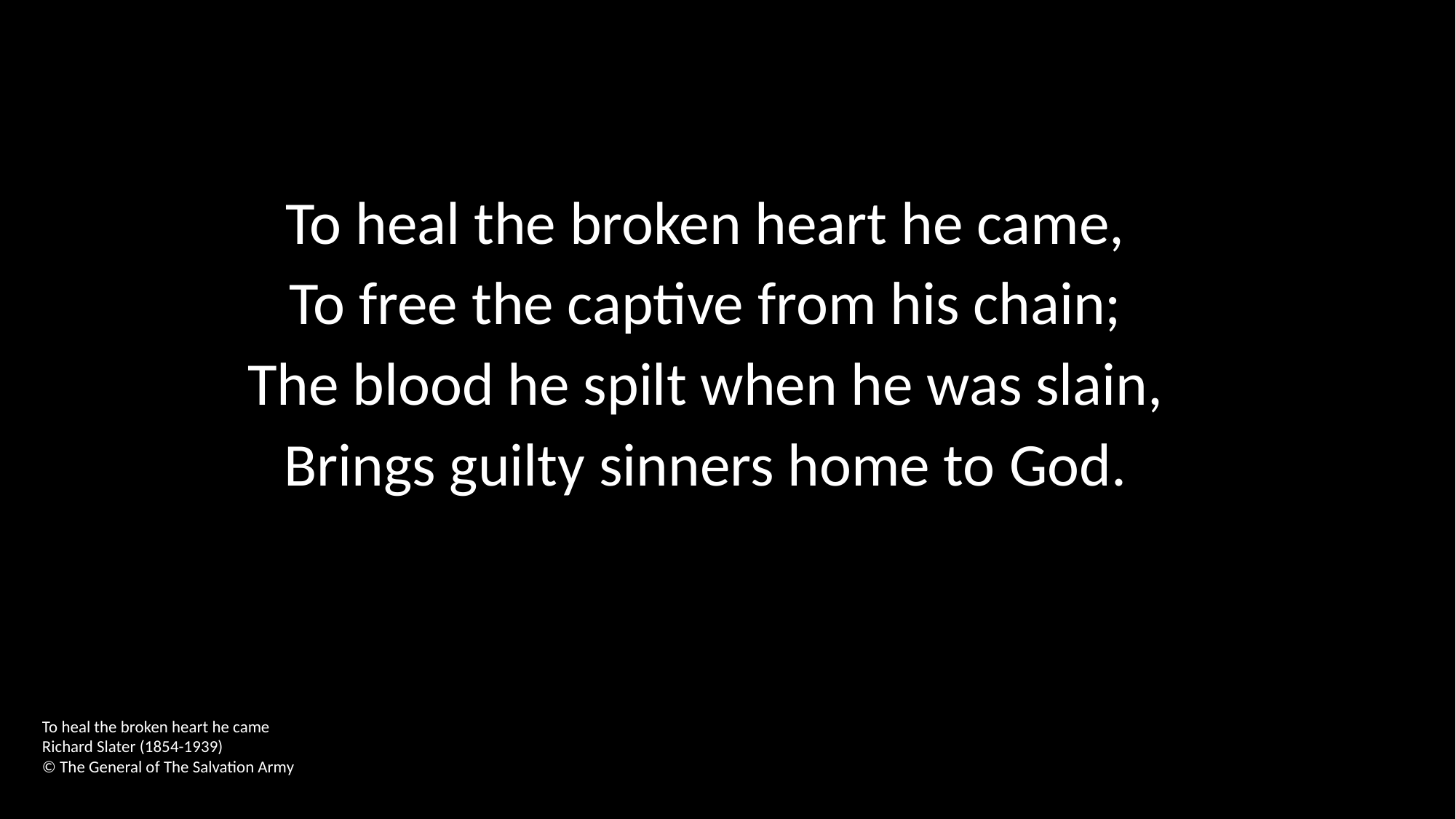

To heal the broken heart he came,
To free the captive from his chain;
The blood he spilt when he was slain,
Brings guilty sinners home to God.
To heal the broken heart he came
Richard Slater (1854-1939)
© The General of The Salvation Army